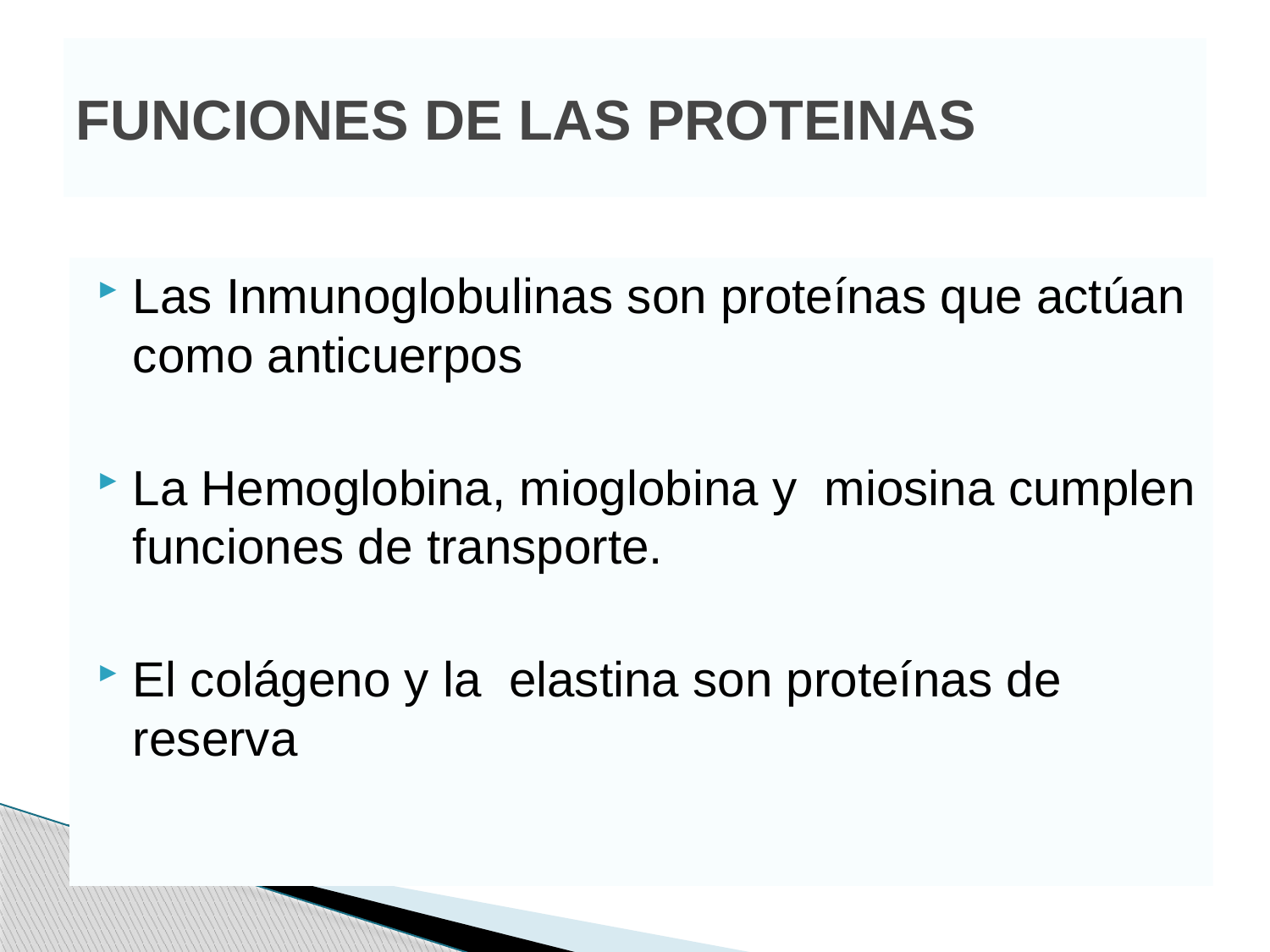

# FUNCIONES DE LAS PROTEINAS
Las Inmunoglobulinas son proteínas que actúan como anticuerpos

La Hemoglobina, mioglobina y  miosina cumplen funciones de transporte.

El colágeno y la  elastina son proteínas de reserva